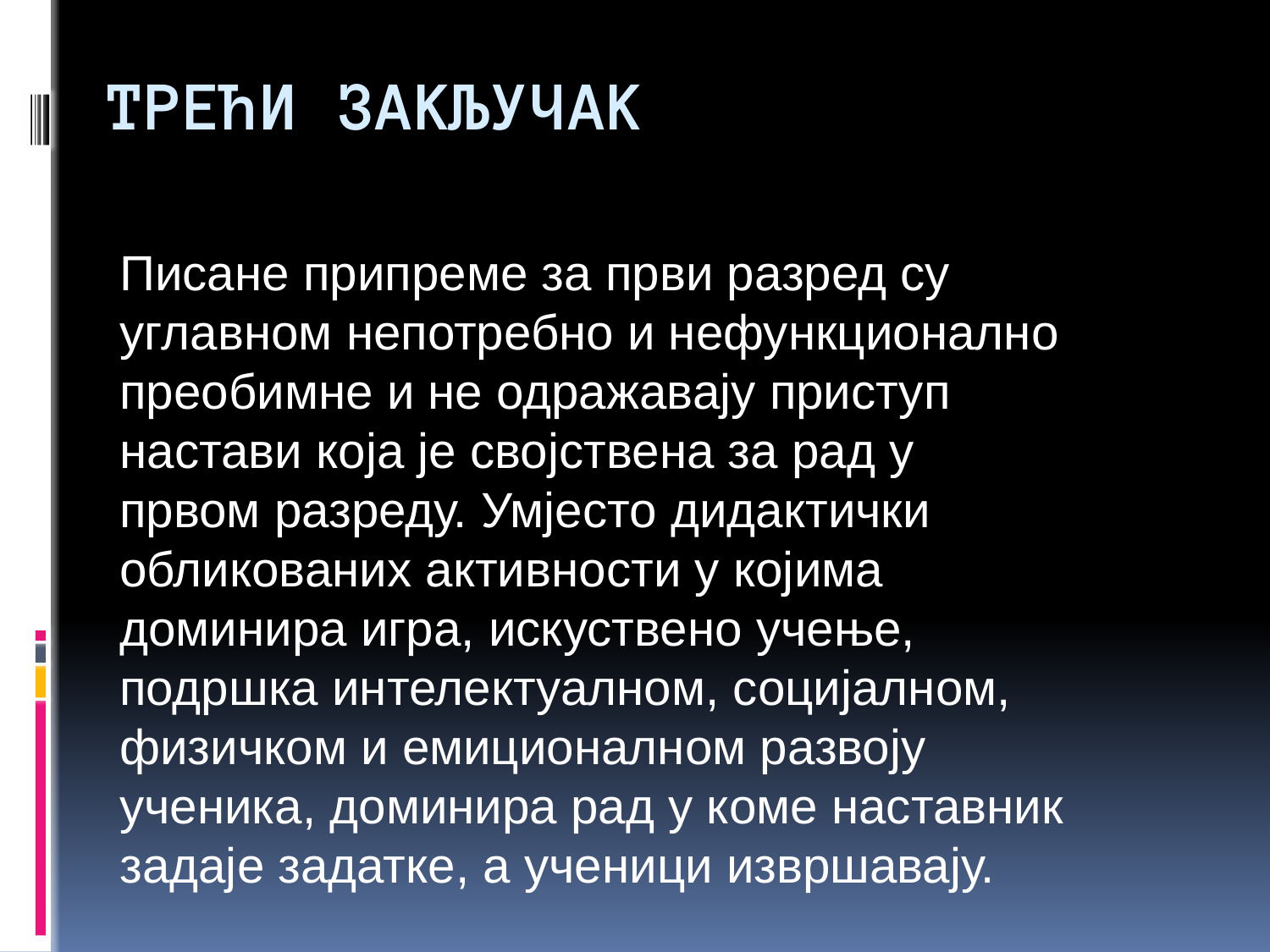

# Трећи закључак
Писане припреме за први разред су углавном непотребно и нефункционално преобимне и не одражавају приступ настави која је својствена за рад у првом разреду. Умјесто дидактички обликованих активности у којима доминира игра, искуствено учење, подршка интелектуалном, социјалном, физичком и емиционалном развоју ученика, доминира рад у коме наставник задаје задатке, а ученици извршавају.